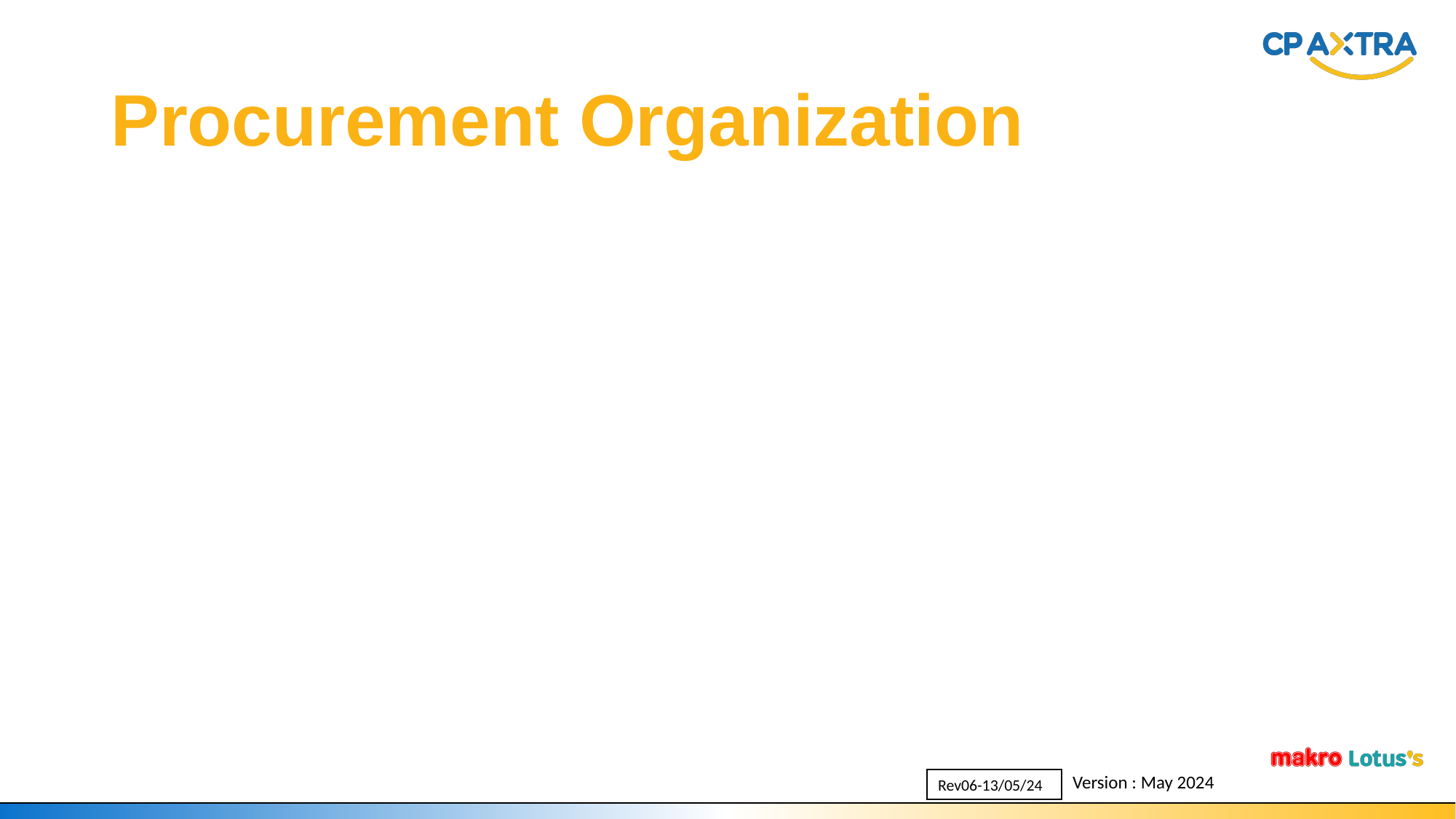

# Procurement Organization
Version : May 2024
Rev06-13/05/24